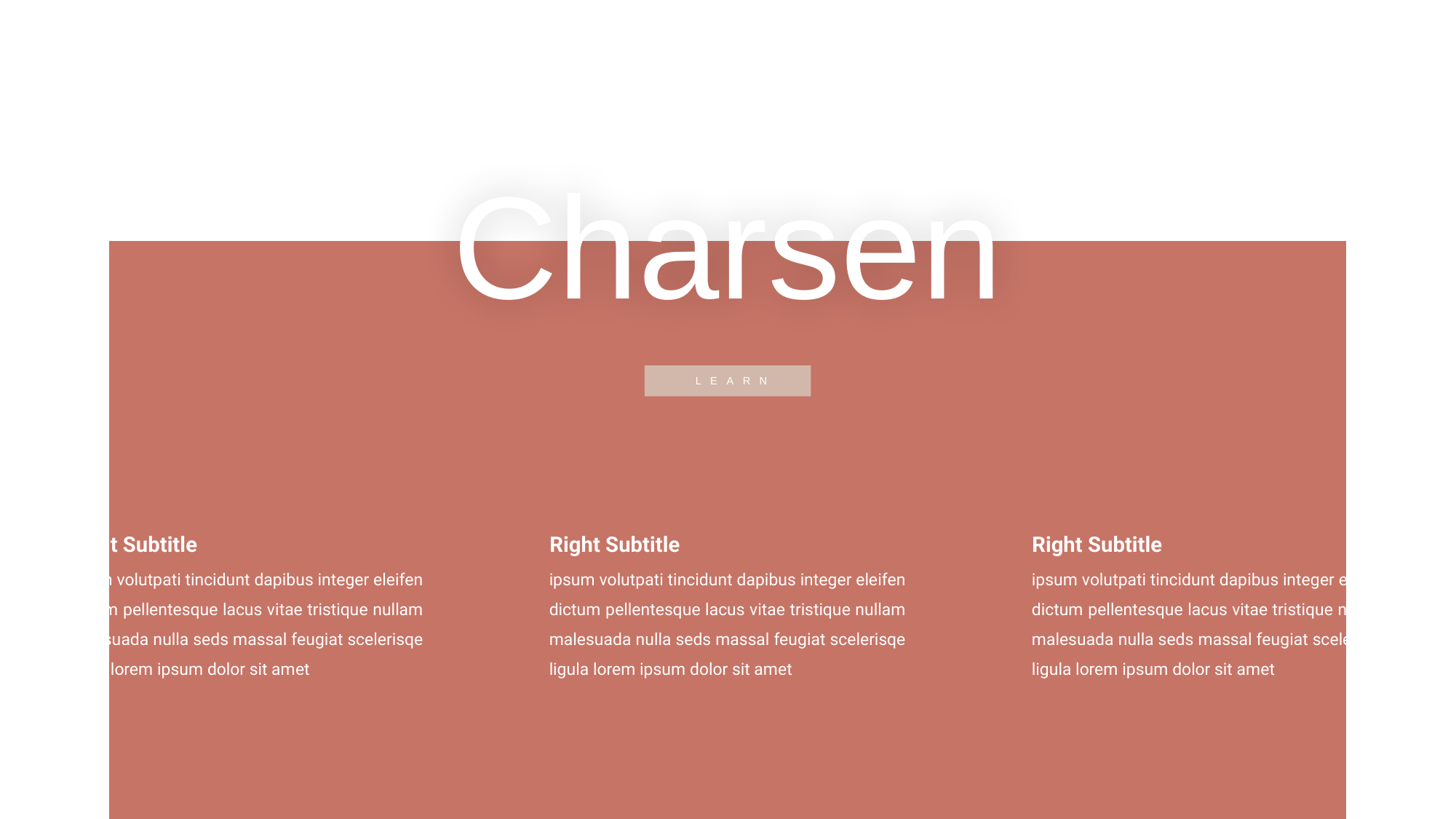

Charsen

LEARN
Right Subtitle
Right Subtitle
Right Subtitle
ipsum volutpati tincidunt dapibus integer eleifen dictum pellentesque lacus vitae tristique nullam malesuada nulla seds massal feugiat scelerisqe ligula lorem ipsum dolor sit amet
ipsum volutpati tincidunt dapibus integer eleifen dictum pellentesque lacus vitae tristique nullam malesuada nulla seds massal feugiat scelerisqe ligula lorem ipsum dolor sit amet
ipsum volutpati tincidunt dapibus integer eleifen dictum pellentesque lacus vitae tristique nullam malesuada nulla seds massal feugiat scelerisqe ligula lorem ipsum dolor sit amet